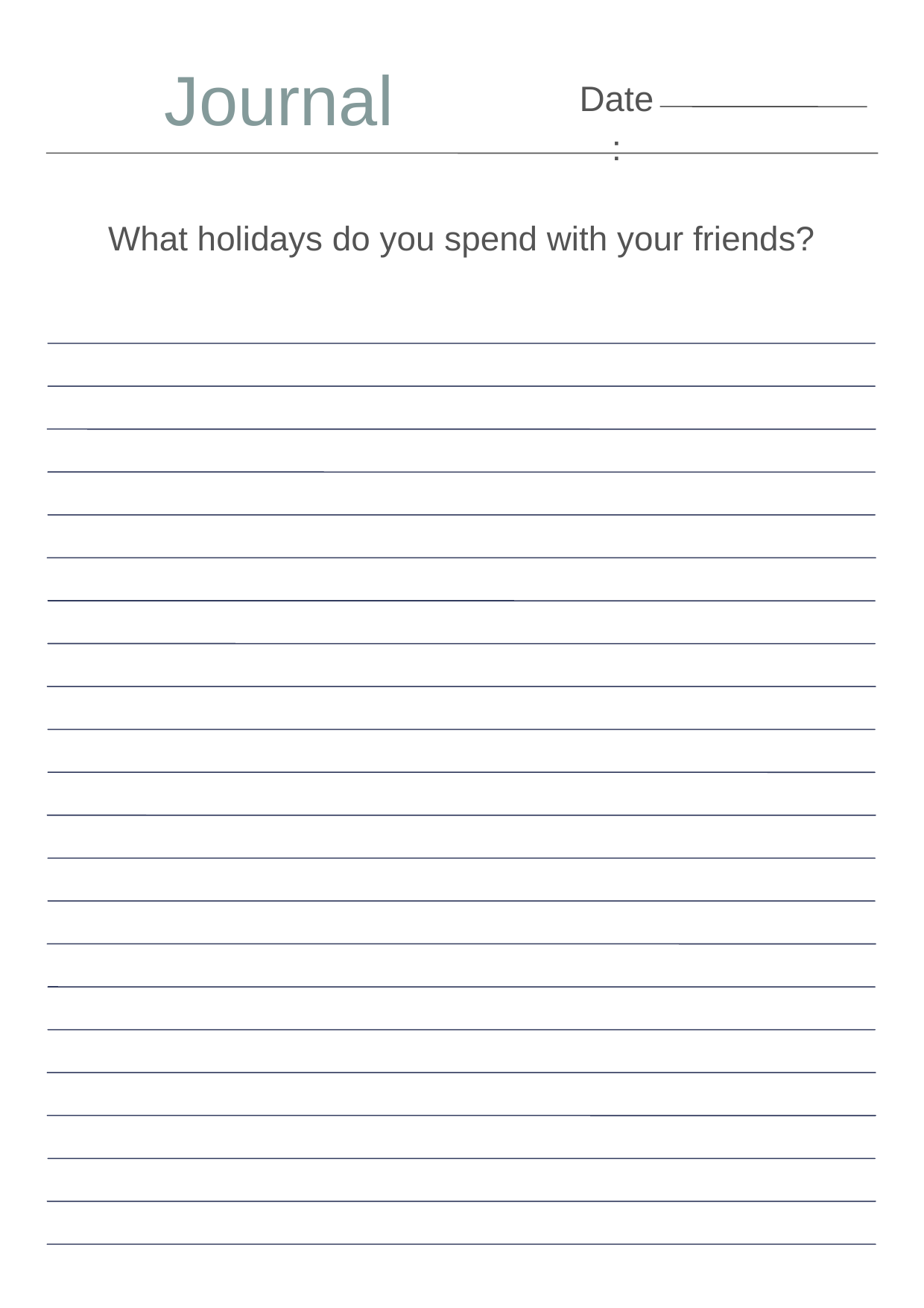

Journal
Date:

What holidays do you spend with your friends?